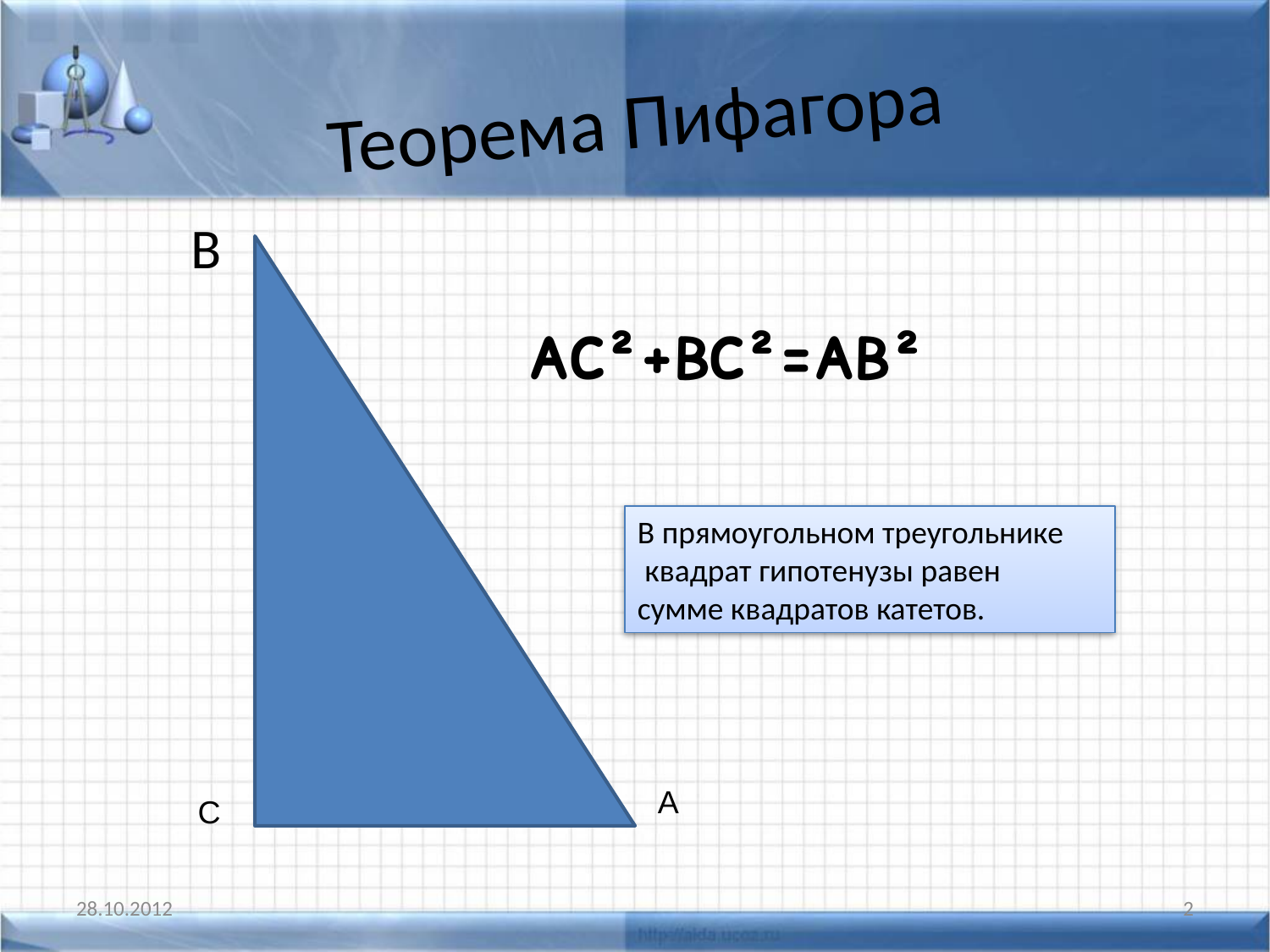

# Теорема Пифагора
     B

AC²+BC²=AB²
В прямоугольном треугольнике
 квадрат гипотенузы равен
сумме квадратов катетов.
A
C
28.10.2012
2